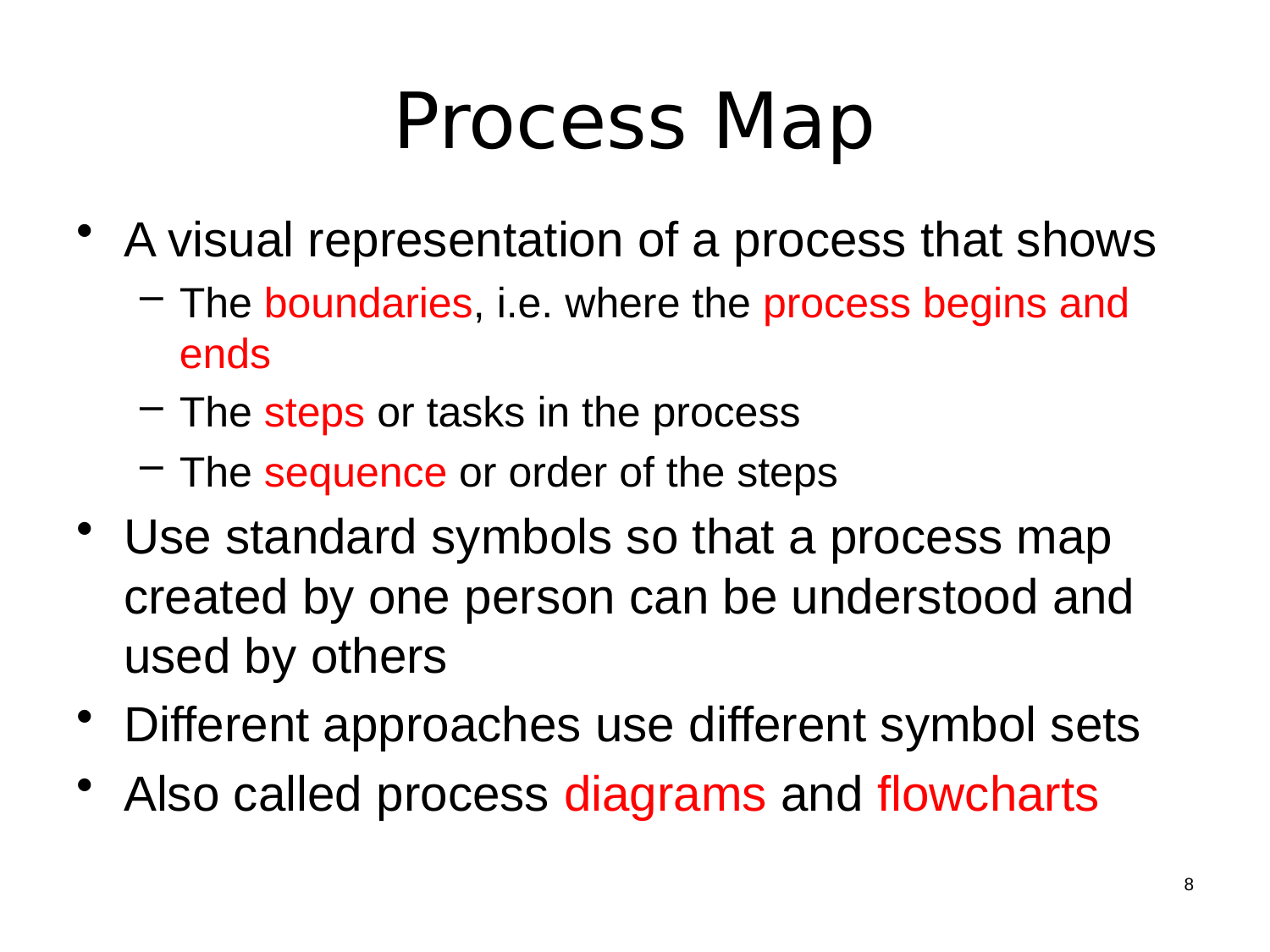

# Process Map
A visual representation of a process that shows
The boundaries, i.e. where the process begins and ends
The steps or tasks in the process
The sequence or order of the steps
Use standard symbols so that a process map created by one person can be understood and used by others
Different approaches use different symbol sets
Also called process diagrams and flowcharts
8